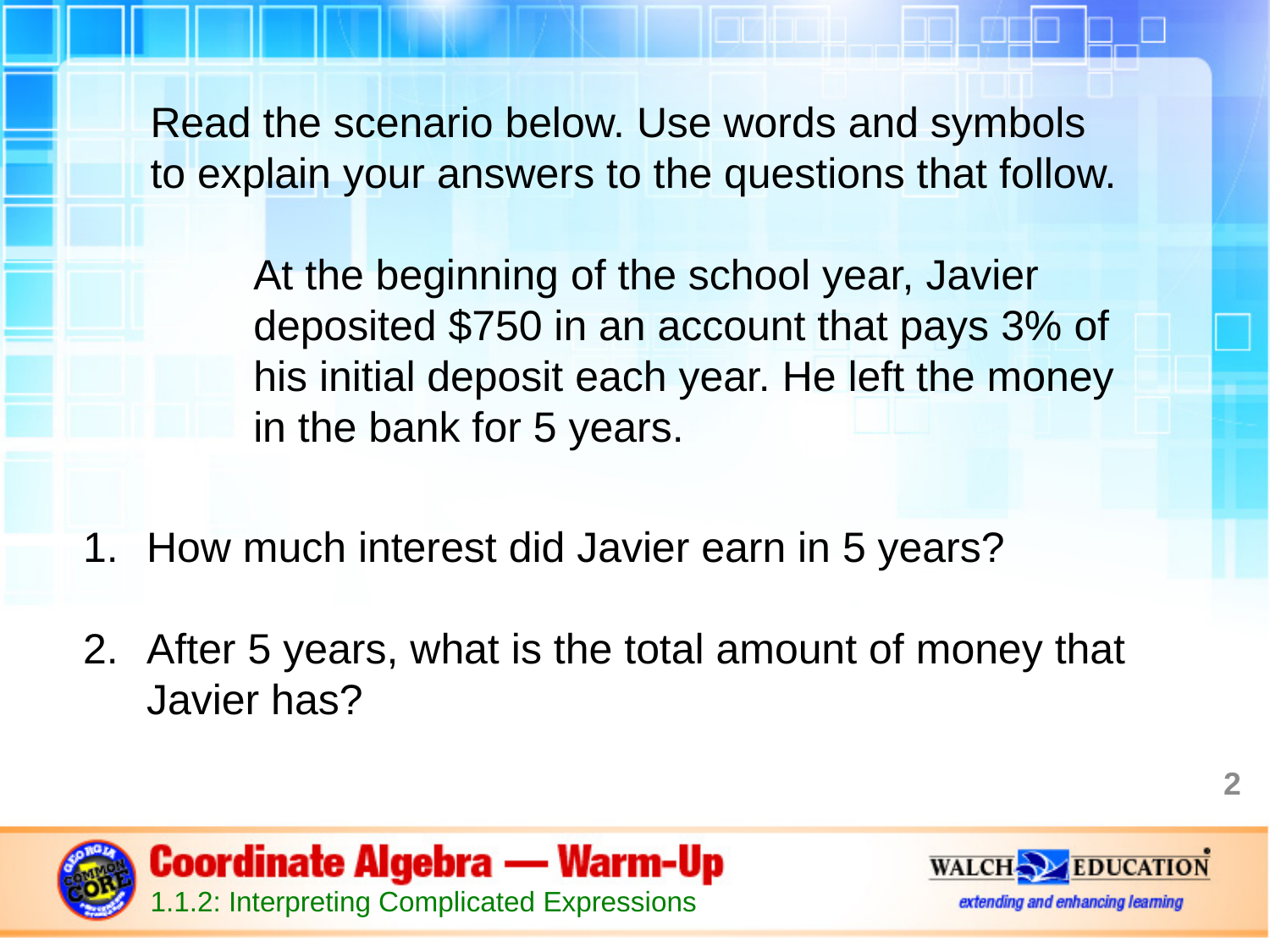

Read the scenario below. Use words and symbols to explain your answers to the questions that follow.

At the beginning of the school year, Javier deposited $750 in an account that pays 3% of his initial deposit each year. He left the money in the bank for 5 years.
How much interest did Javier earn in 5 years?

After 5 years, what is the total amount of money that Javier has?
2
1.1.2: Interpreting Complicated Expressions